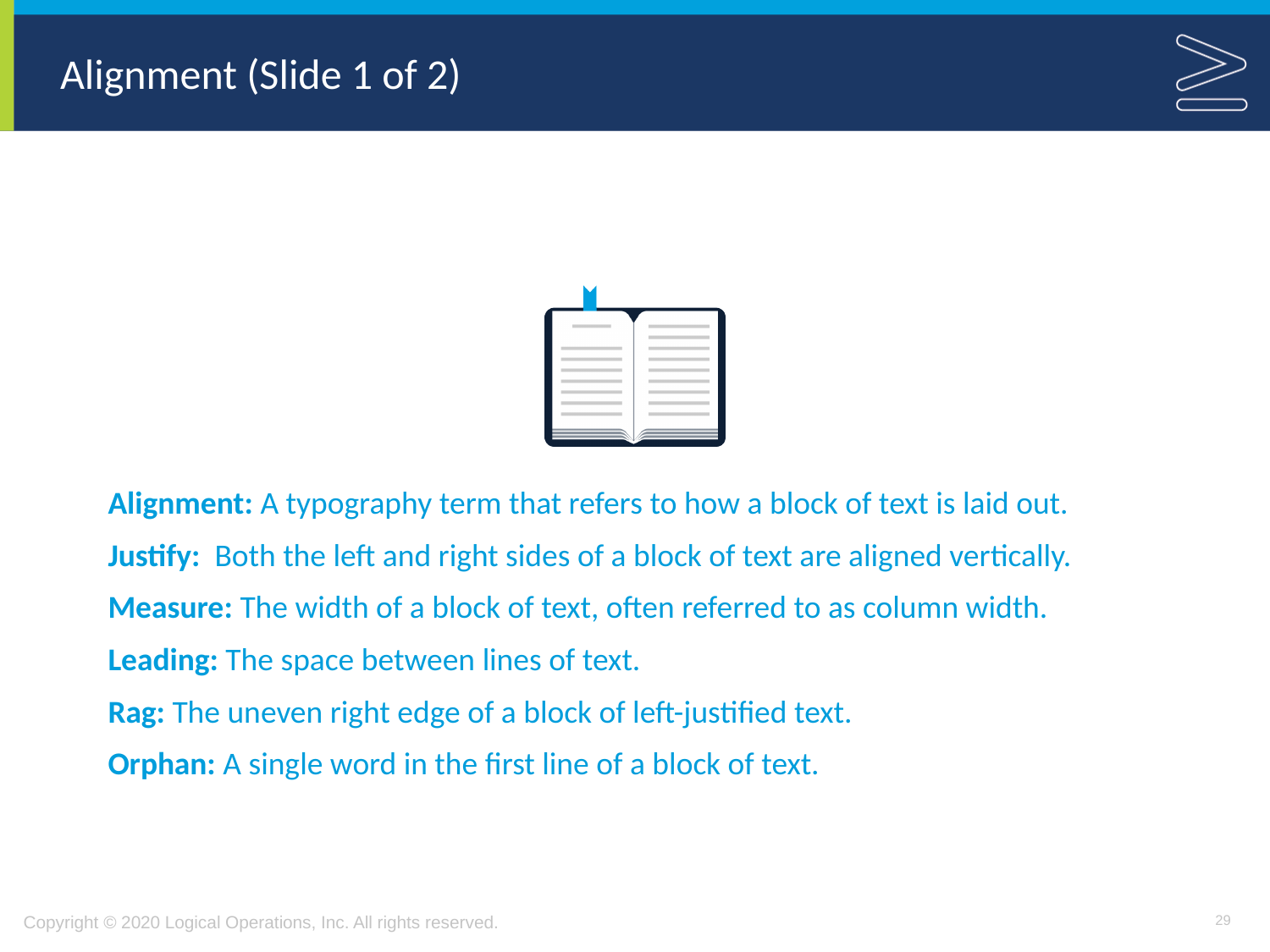

# Alignment (Slide 1 of 2)
Alignment: A typography term that refers to how a block of text is laid out.
Justify:  Both the left and right sides of a block of text are aligned vertically.
Measure: The width of a block of text, often referred to as column width.
Leading: The space between lines of text.
Rag: The uneven right edge of a block of left-justified text.
Orphan: A single word in the first line of a block of text.
29